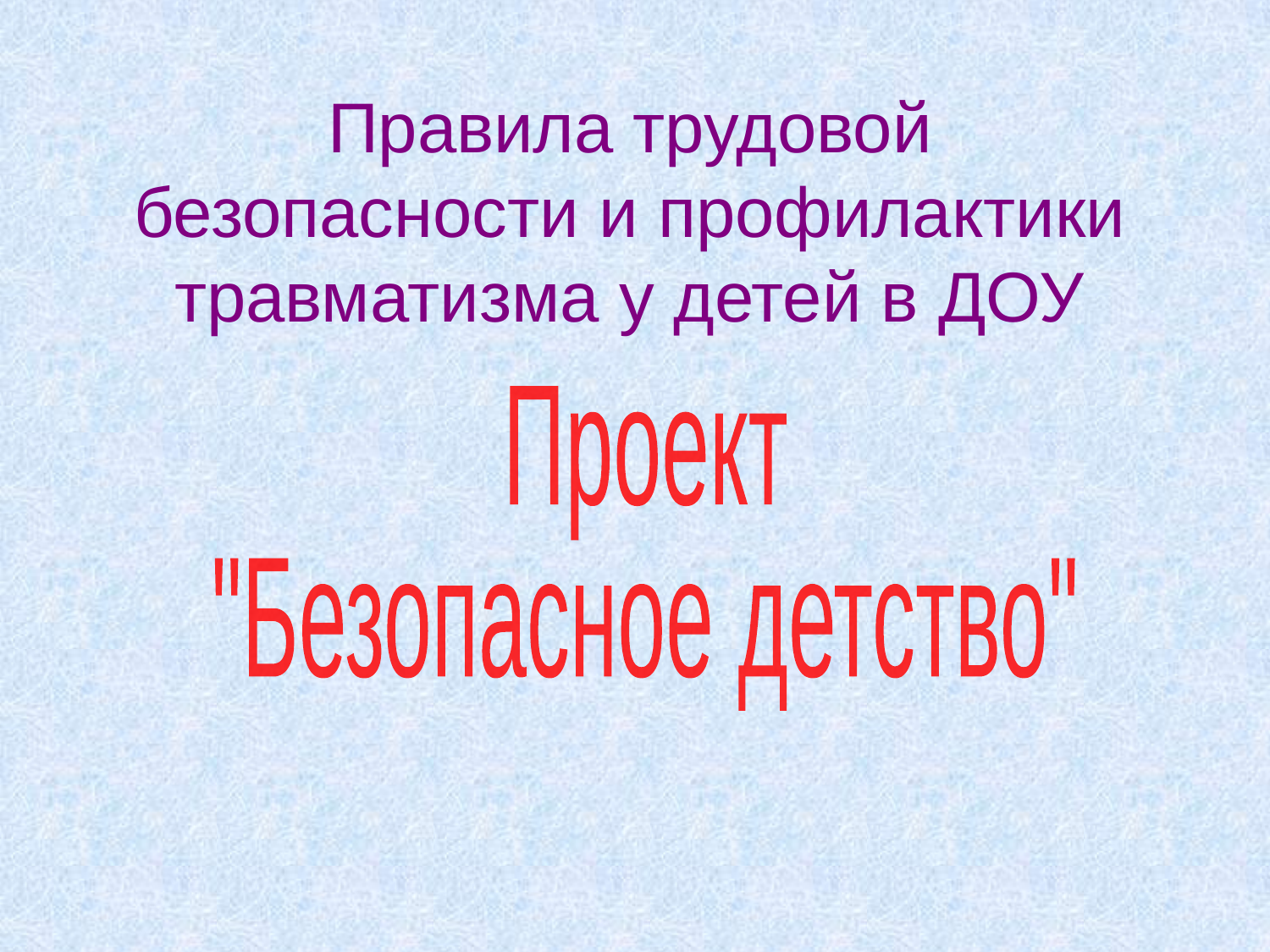

Правила трудовой безопасности и профилактики травматизма у детей в ДОУ

Проект
"Безопасное детство"